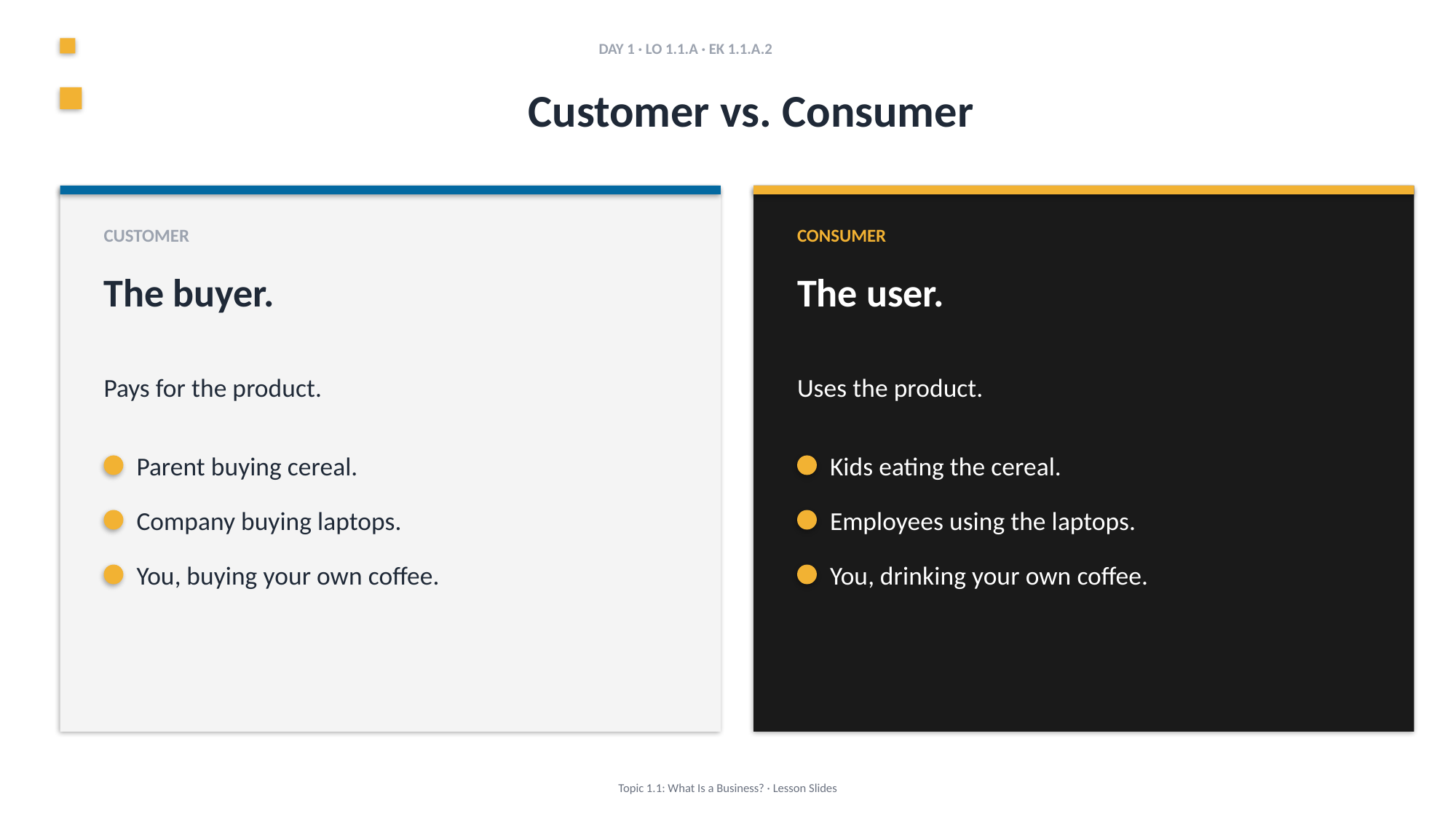

DAY 1 · LO 1.1.A · EK 1.1.A.2

Customer vs. Consumer

CUSTOMER
CONSUMER
The buyer.
The user.
Pays for the product.
Uses the product.
Parent buying cereal.
Kids eating the cereal.

Company buying laptops.
Employees using the laptops.

You, buying your own coffee.
You, drinking your own coffee.

Topic 1.1: What Is a Business? · Lesson Slides